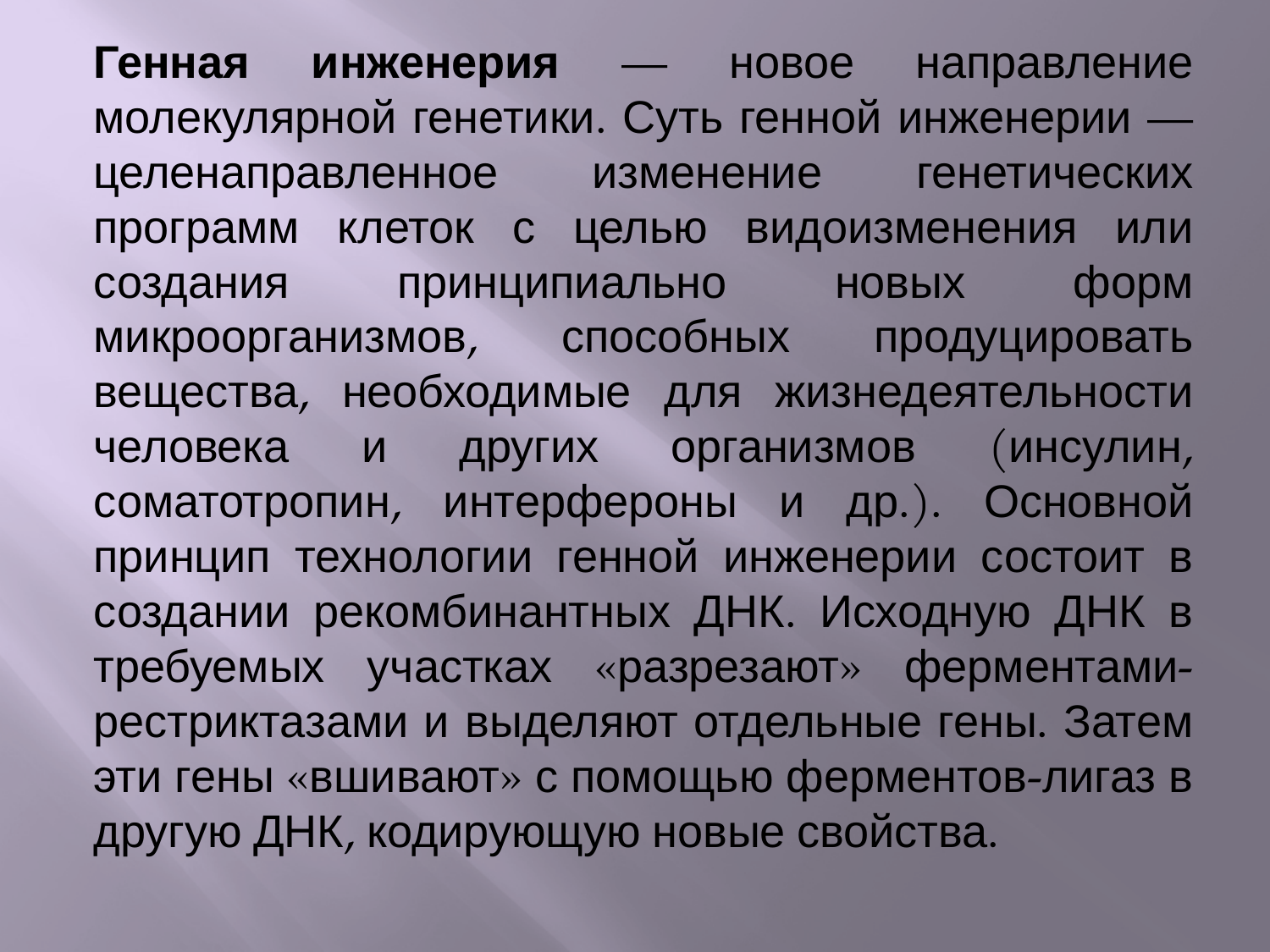

Генная инженерия — новое направление молекулярной генетики. Суть генной инженерии — целенаправленное изменение генетических программ клеток с целью видоизменения или создания принципиально новых форм микроорганизмов, способных продуцировать вещества, необходимые для жизнедеятельности человека и других организмов (инсулин, соматотропин, интерфероны и др.). Основной принцип технологии генной инженерии состоит в создании рекомбинантных ДНК. Исходную ДНК в требуемых участках «разрезают» ферментами-рестриктазами и выделяют отдельные гены. Затем эти гены «вшивают» с помощью ферментов-лигаз в другую ДНК, кодирующую новые свойства.

#